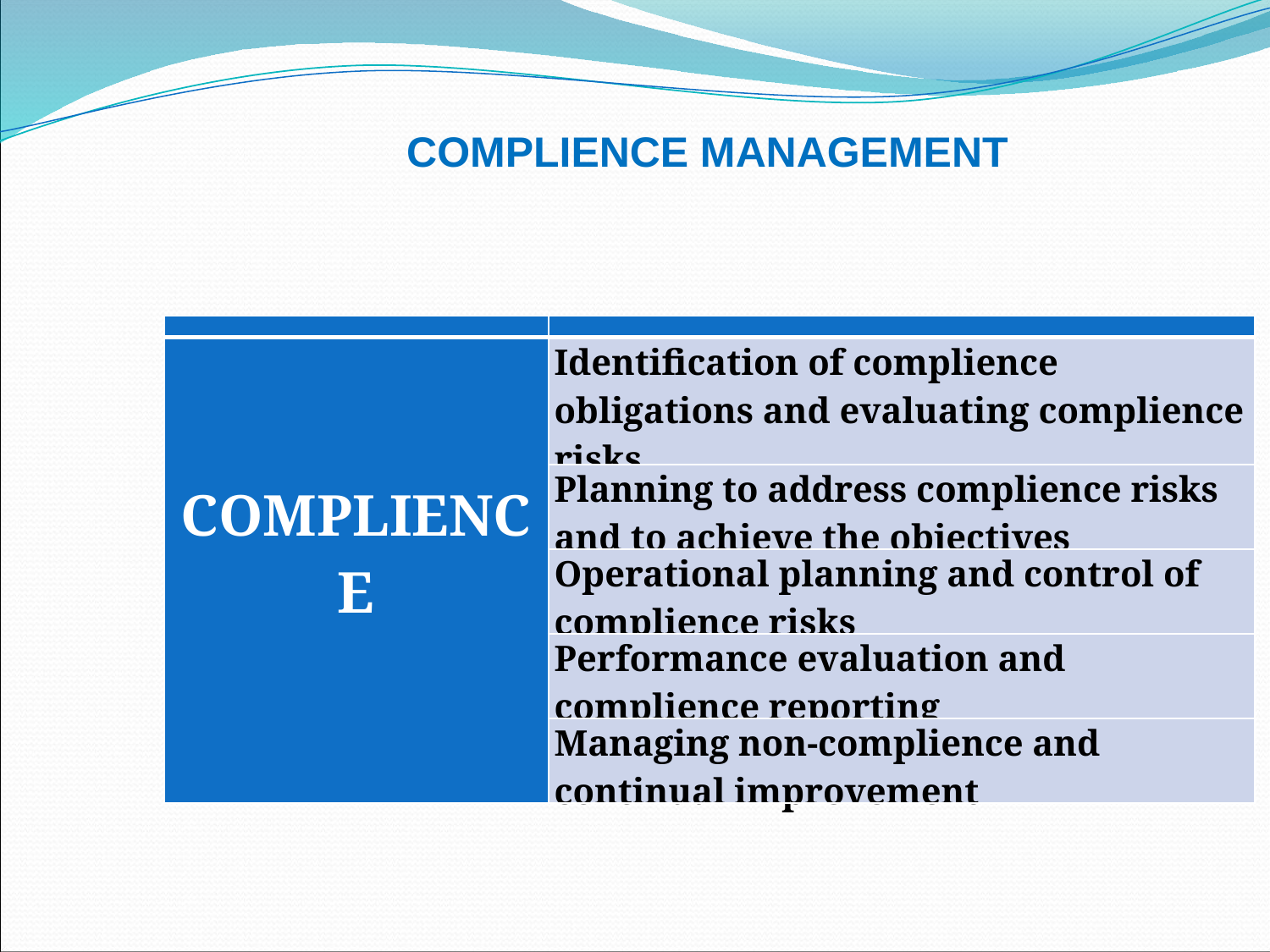

COMPLIENCE MANAGEMENT

|  |  |
| --- | --- |
| COMPLIENCE | Identification of complience obligations and evaluating complience risks |
|  | Planning to address complience risks and to achieve the objectives |
|  | Operational planning and control of complience risks |
|  | Performance evaluation and complience reporting |
|  | Managing non-complience and continual improvement |